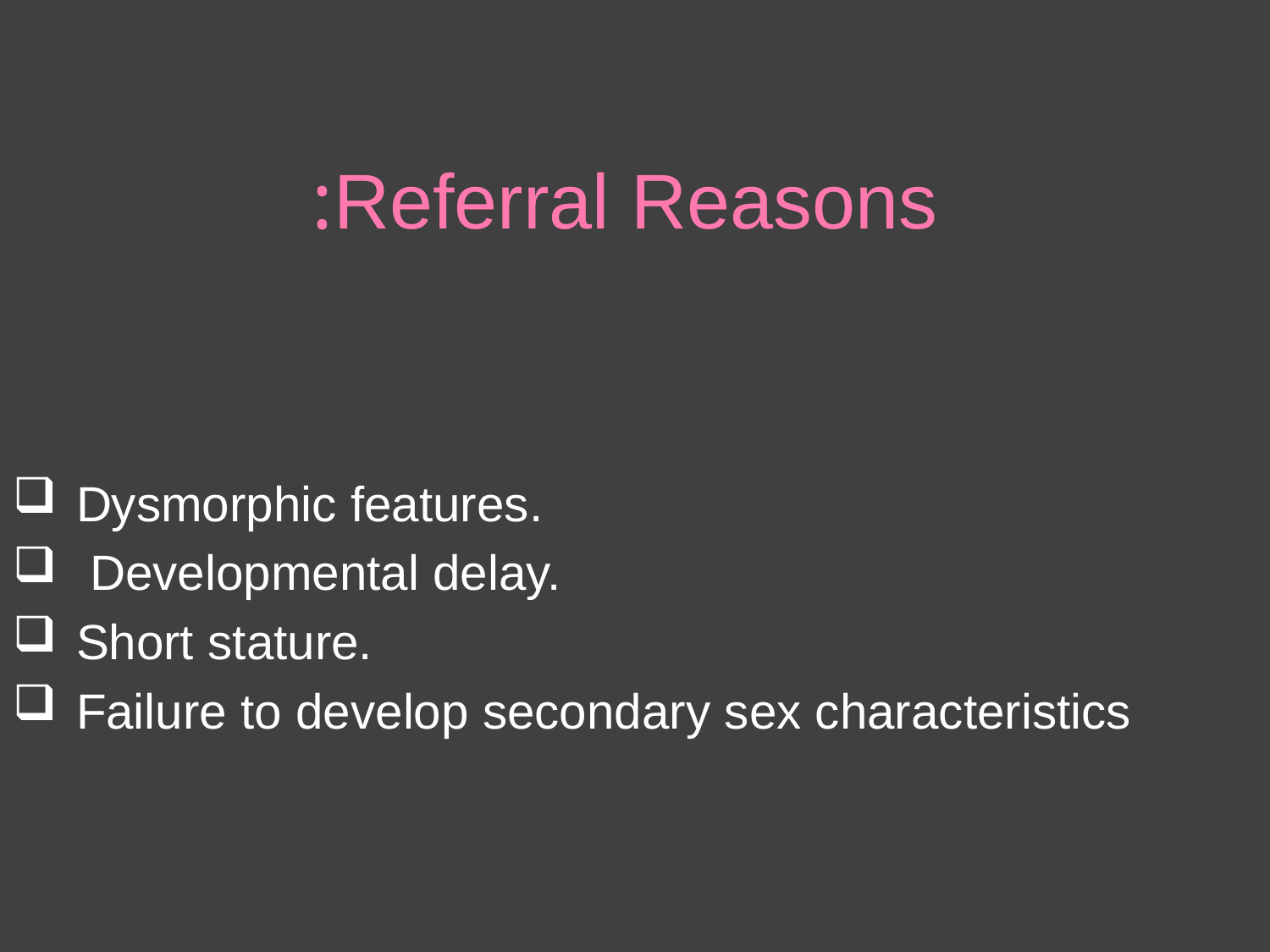

# Referral Reasons:
Dysmorphic features.
 Developmental delay.
Short stature.
Failure to develop secondary sex characteristics